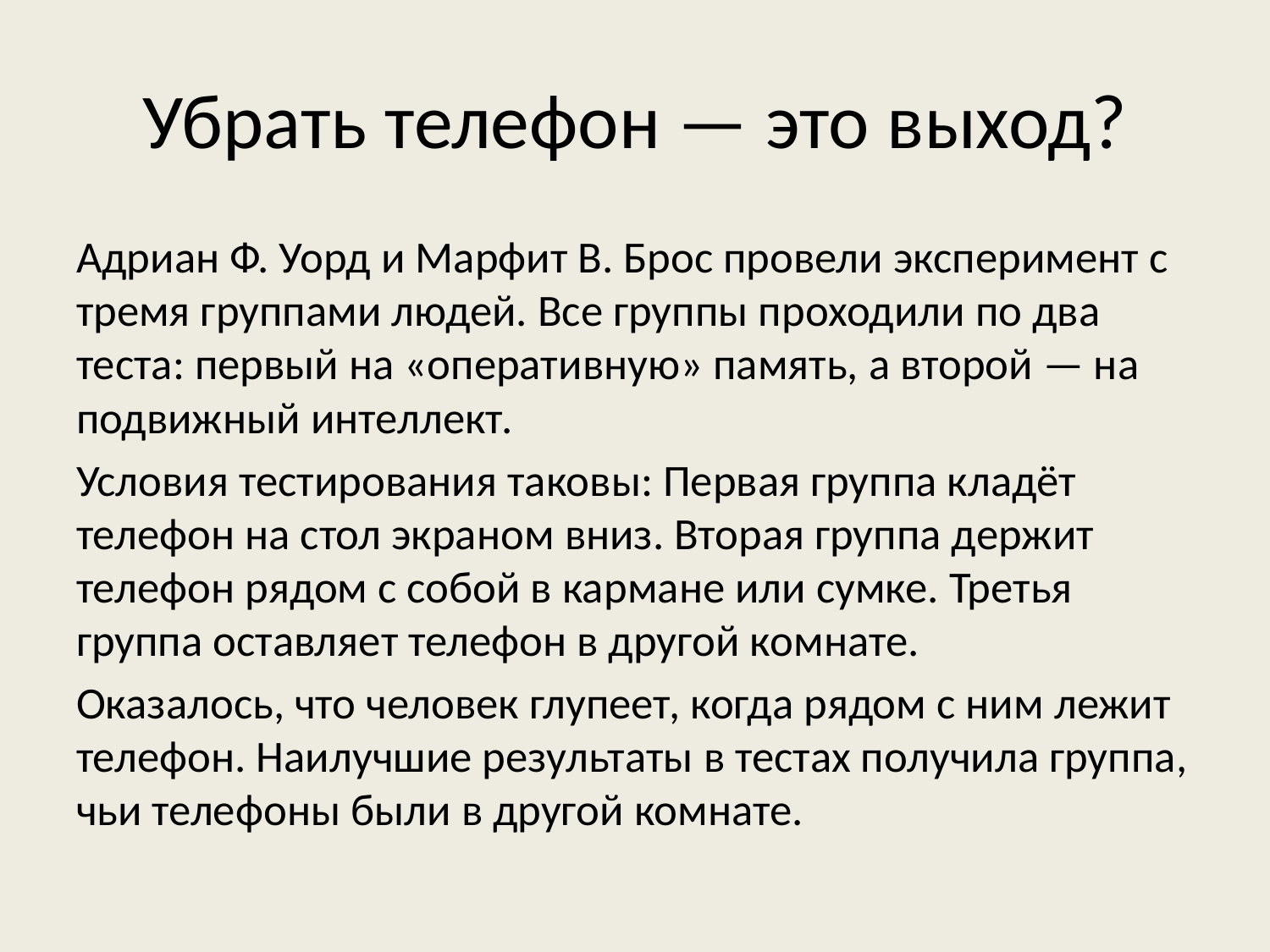

# Убрать телефон — это выход?
Адриан Ф. Уорд и Марфит В. Брос провели эксперимент с тремя группами людей. Все группы проходили по два теста: первый на «оперативную» память, а второй — на подвижный интеллект.
Условия тестирования таковы: Первая группа кладёт телефон на стол экраном вниз. Вторая группа держит телефон рядом с собой в кармане или сумке. Третья группа оставляет телефон в другой комнате.
Оказалось, что человек глупеет, когда рядом с ним лежит телефон. Наилучшие результаты в тестах получила группа, чьи телефоны были в другой комнате.